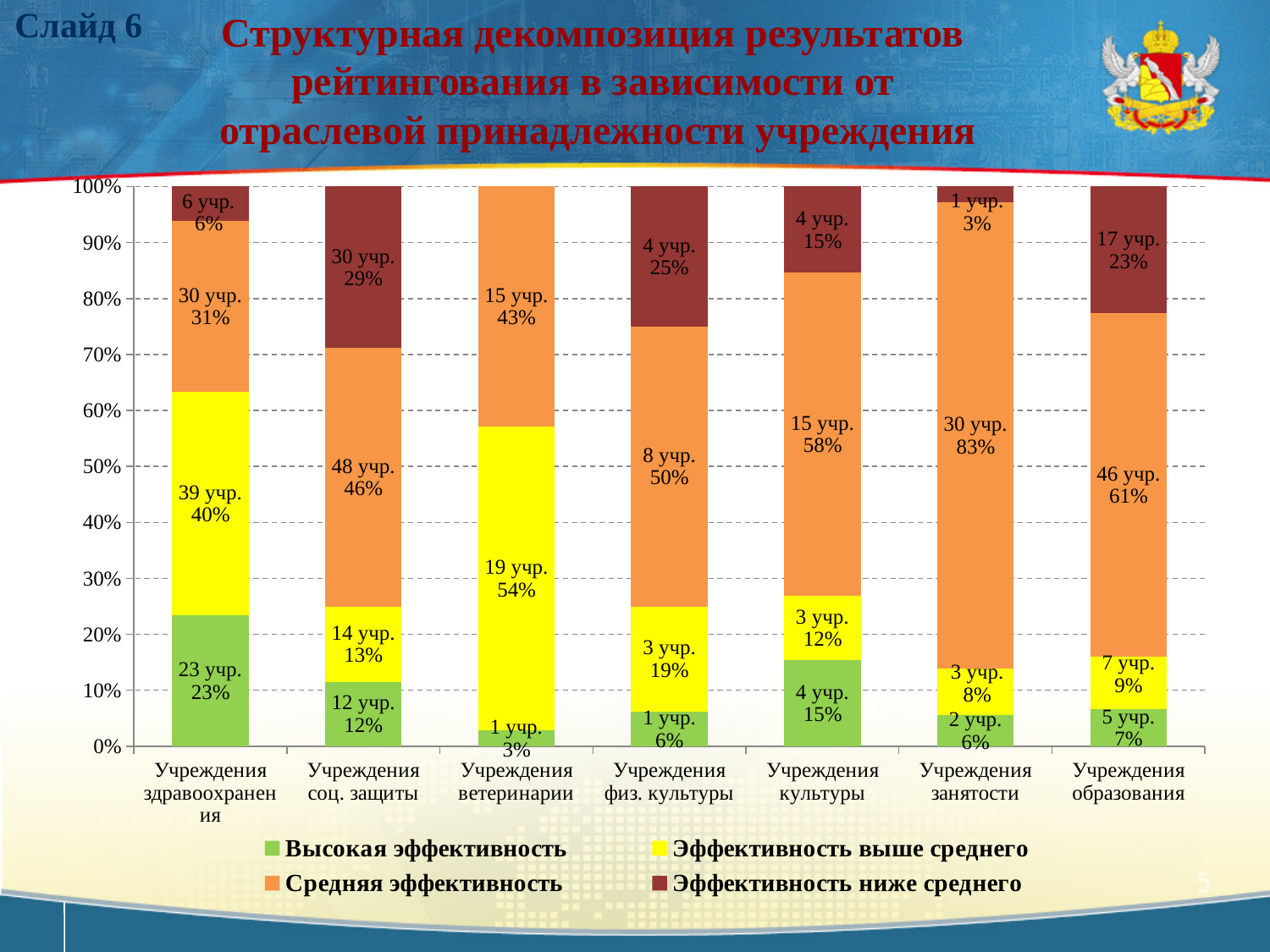

Слайд 6

Структурная декомпозиция результатов
рейтингования в зависимости от
отраслевой принадлежности учреждения

### Chart

| Category | Высокая эффективность  | Эффективность выше среднего | Средняя эффективность | Эффективность ниже среднего  |
|---|---|---|---|---|
| Учреждения здравоохранения | 23.0 | 39.0 | 30.0 | 6.0 |
| Учреждения соц. защиты | 12.0 | 14.0 | 48.0 | 30.0 |
| Учреждения ветеринарии | 1.0 | 19.0 | 15.0 | 0.0 |
| Учреждения физ. культуры | 1.0 | 3.0 | 8.0 | 4.0 |
| Учреждения культуры | 4.0 | 3.0 | 15.0 | 4.0 |
| Учреждения занятости | 2.0 | 3.0 | 30.0 | 1.0 |
| Учреждения образования | 5.0 | 7.0 | 46.0 | 17.0 |